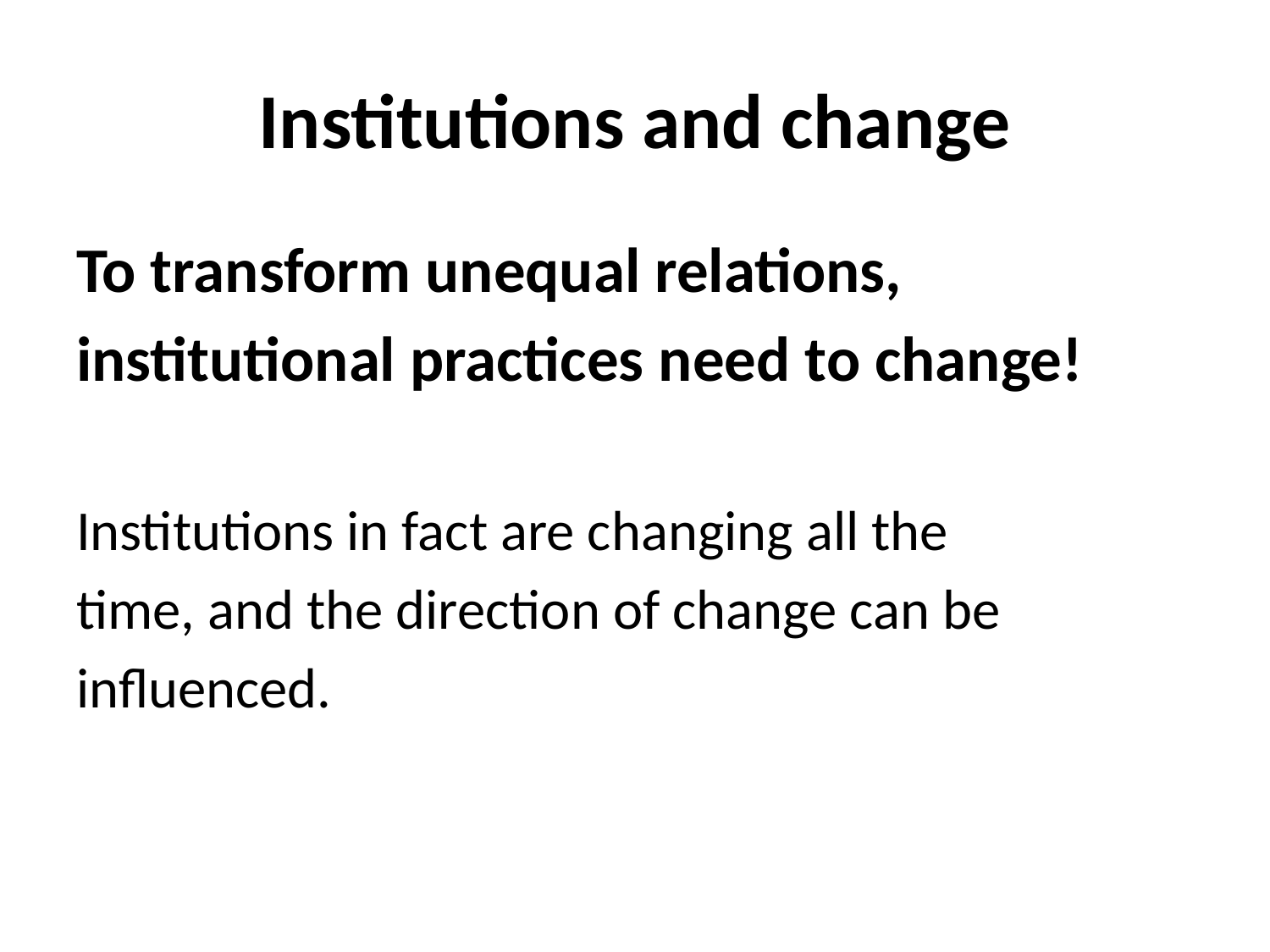

# Institutions and change
To transform unequal relations,
institutional practices need to change!

Institutions in fact are changing all the
time, and the direction of change can be
influenced.